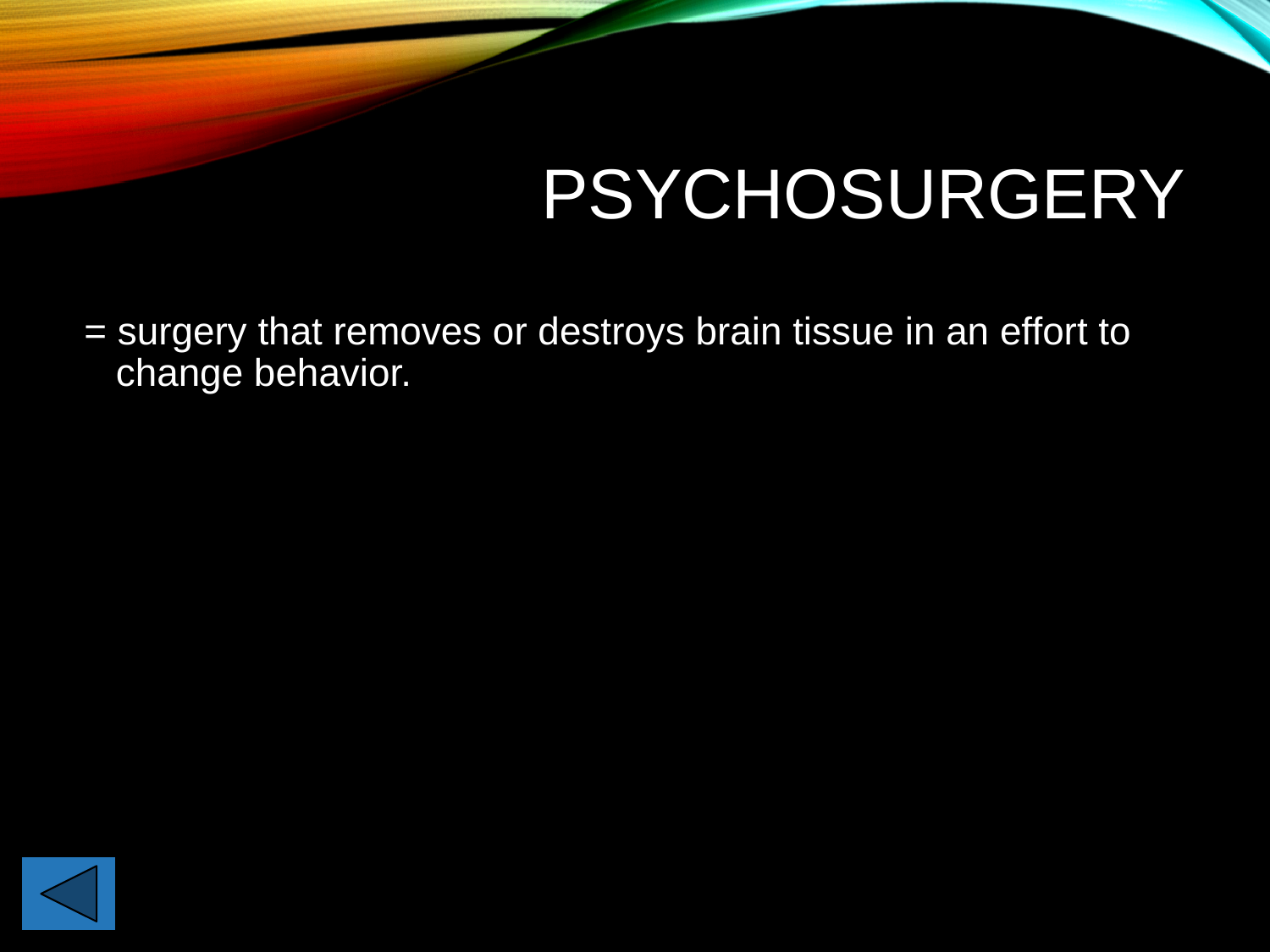

# Psychosurgery
= surgery that removes or destroys brain tissue in an effort to change behavior.